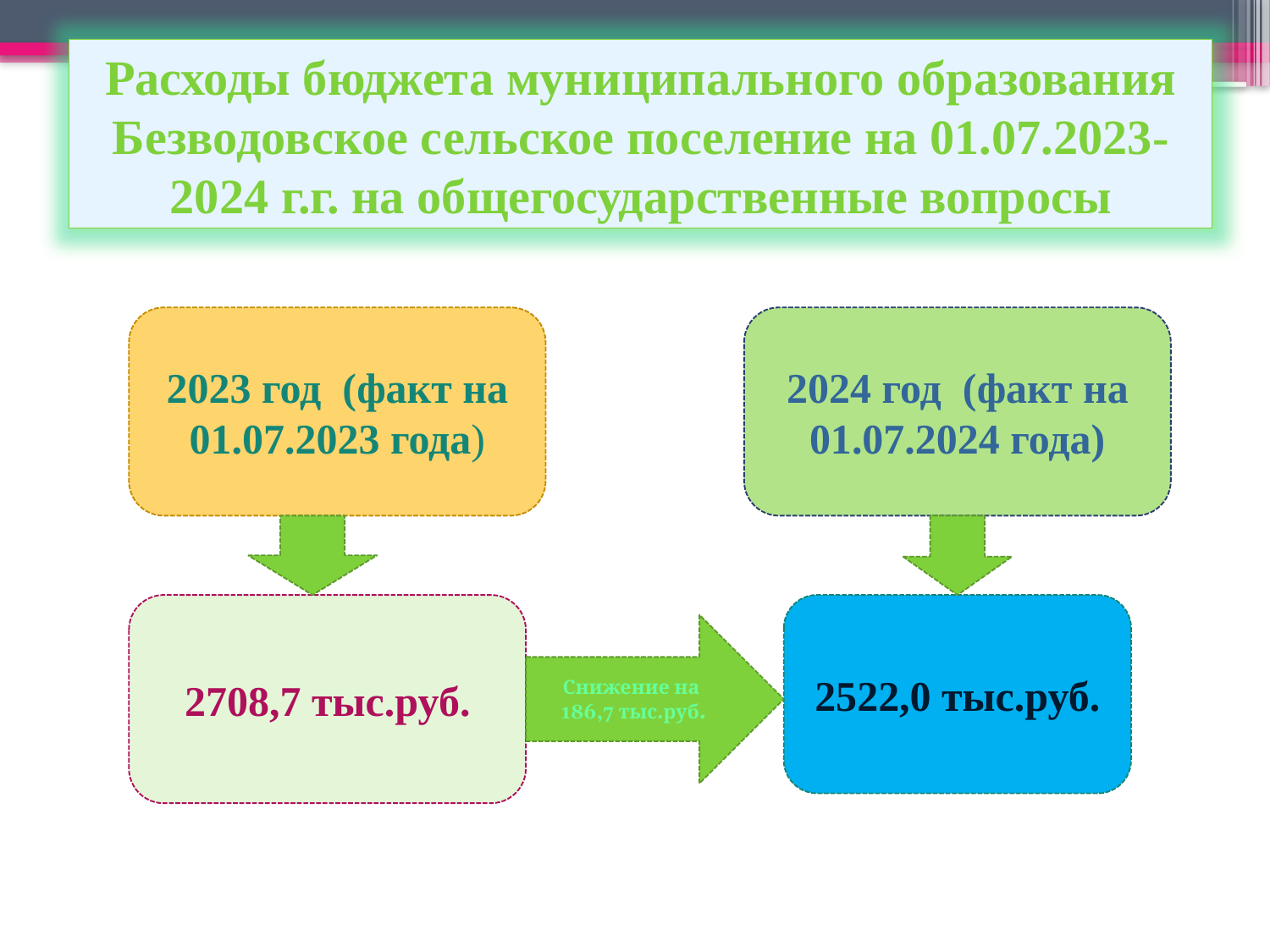

Расходы бюджета муниципального образования Безводовское сельское поселение на 01.07.2023-2024 г.г. на общегосударственные вопросы
2023 год  (факт на 01.07.2023 года)
2024 год  (факт на 01.07.2024 года)

2708,7 тыс.руб.
2522,0 тыс.руб.
Снижение на  186,7 тыс.руб.